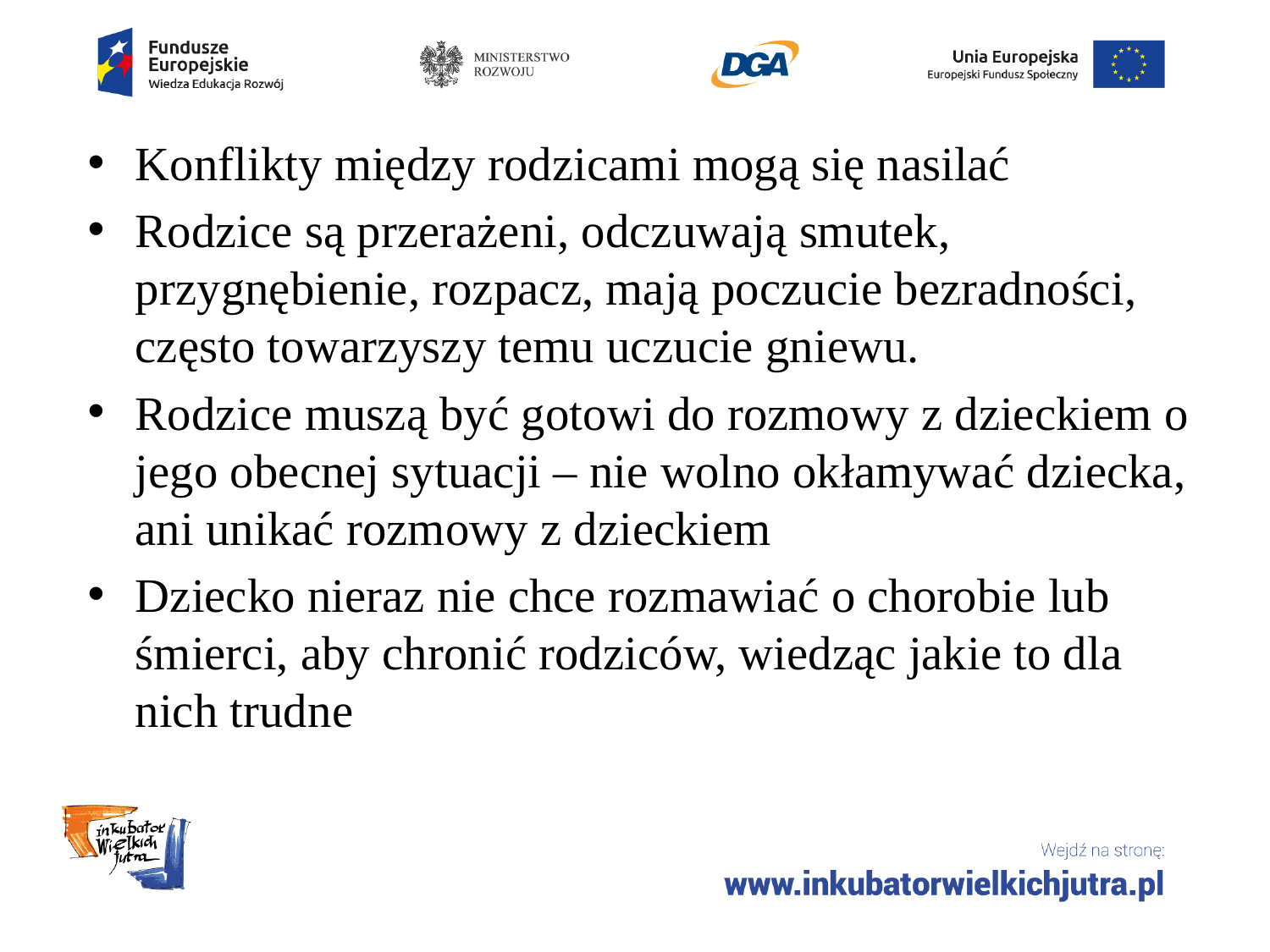

#
Konflikty między rodzicami mogą się nasilać
Rodzice są przerażeni, odczuwają smutek, przygnębienie, rozpacz, mają poczucie bezradności, często towarzyszy temu uczucie gniewu.
Rodzice muszą być gotowi do rozmowy z dzieckiem o jego obecnej sytuacji – nie wolno okłamywać dziecka, ani unikać rozmowy z dzieckiem
Dziecko nieraz nie chce rozmawiać o chorobie lub śmierci, aby chronić rodziców, wiedząc jakie to dla nich trudne